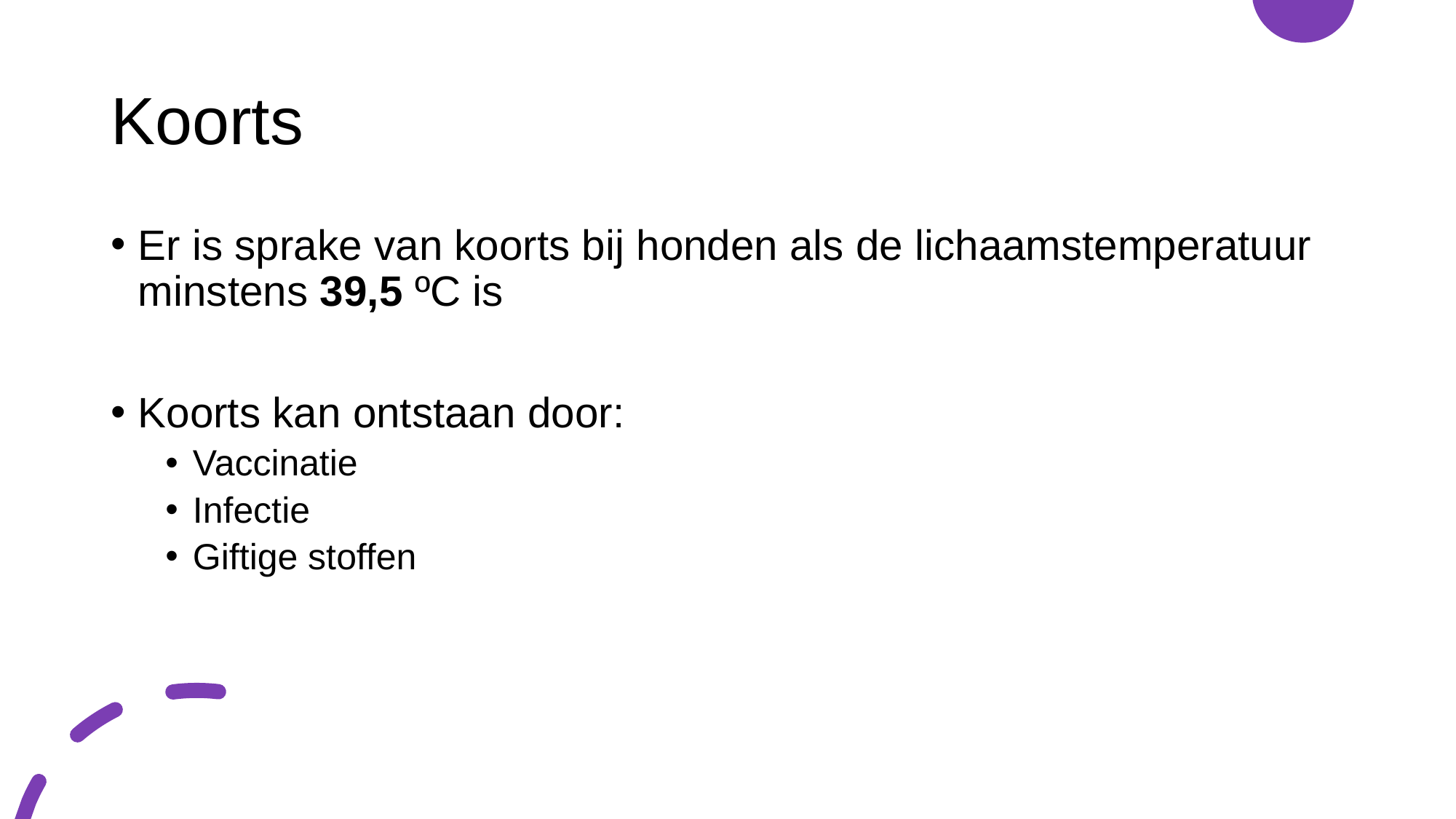

# Koorts
Er is sprake van koorts bij honden als de lichaamstemperatuur minstens 39,5 ºC is

Koorts kan ontstaan door:
Vaccinatie
Infectie
Giftige stoffen